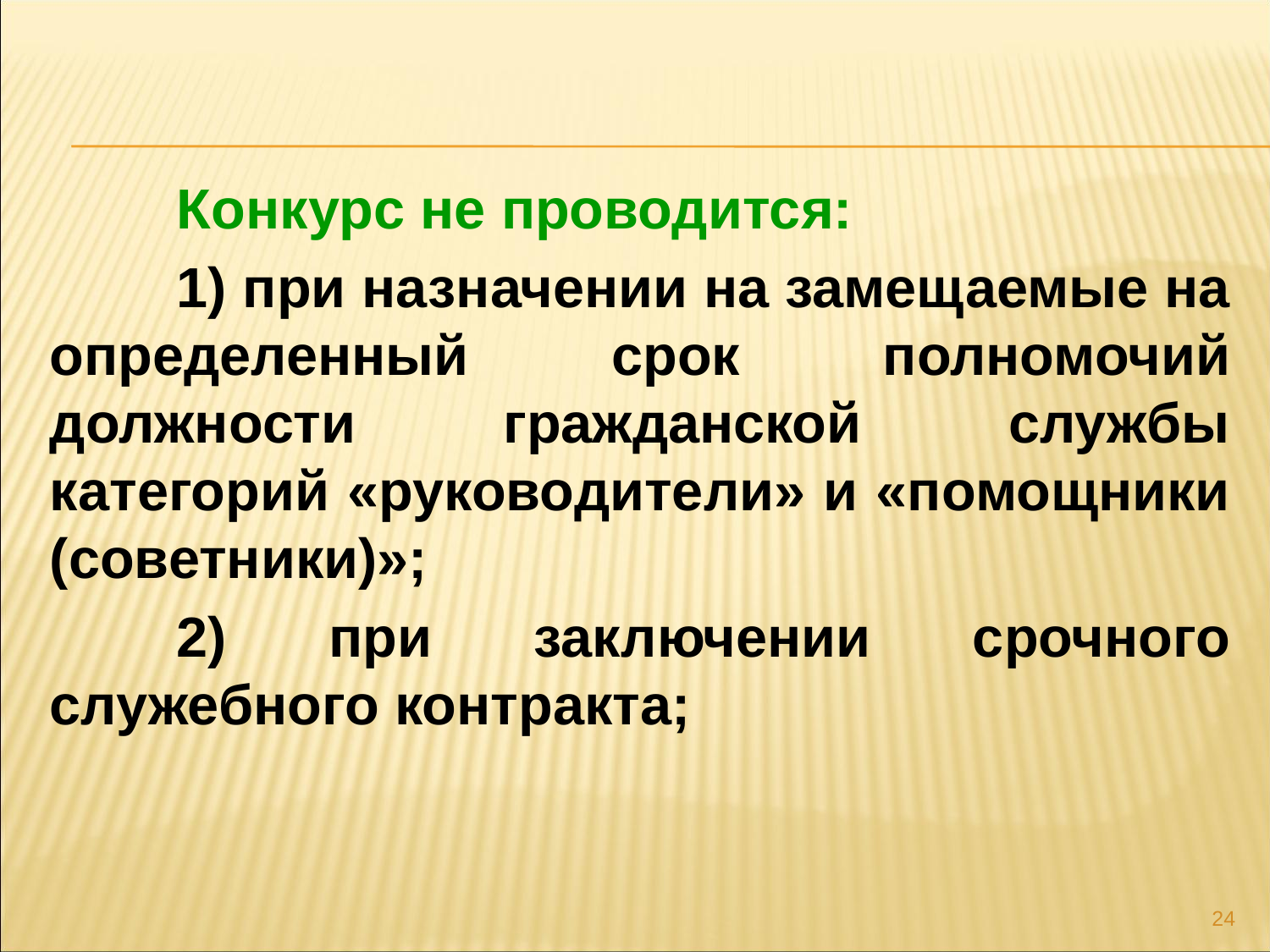

Конкурс не проводится:
	1) при назначении на замещаемые на определенный срок полномочий должности гражданской службы категорий «руководители» и «помощники (советники)»;
	2) при заключении срочного служебного контракта;
24